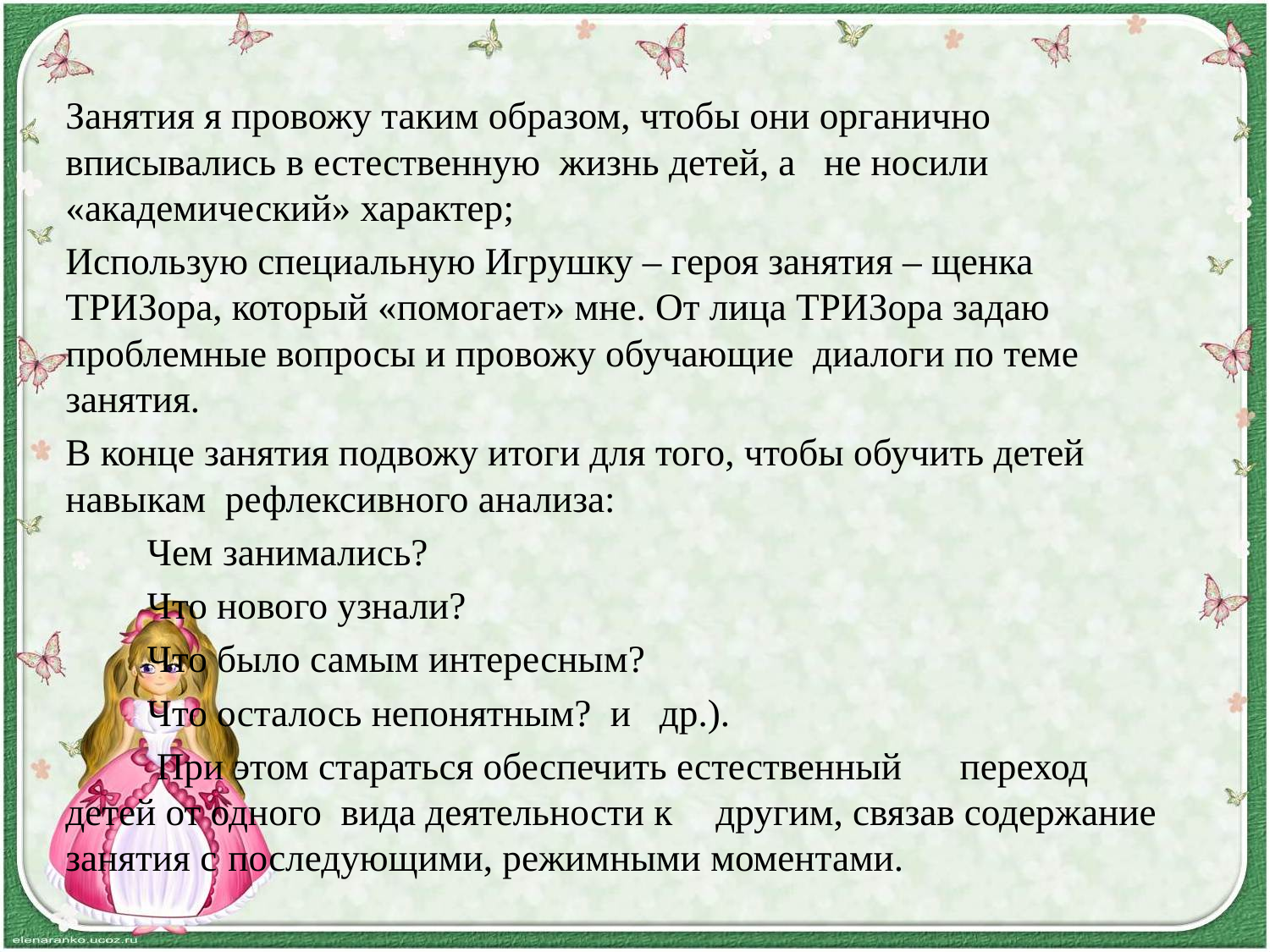

Занятия я провожу таким образом, чтобы они органично вписывались в естественную  жизнь детей, а   не носили  «академический» характер;
Использую специальную Игрушку – героя занятия – щенка ТРИЗора, который «помогает» мне. От лица ТРИЗора задаю проблемные вопросы и провожу обучающие  диалоги по теме занятия.
В конце занятия подвожу итоги для того, чтобы обучить детей навыкам  рефлексивного анализа:
		Чем занимались?
		Что нового узнали?
		Что было самым интересным?
		Что осталось непонятным?  и   др.).
		 При этом стараться обеспечить естественный 		переход детей от одного  вида деятельности к 		другим, связав содержание занятия с 			последующими, режимными моментами.